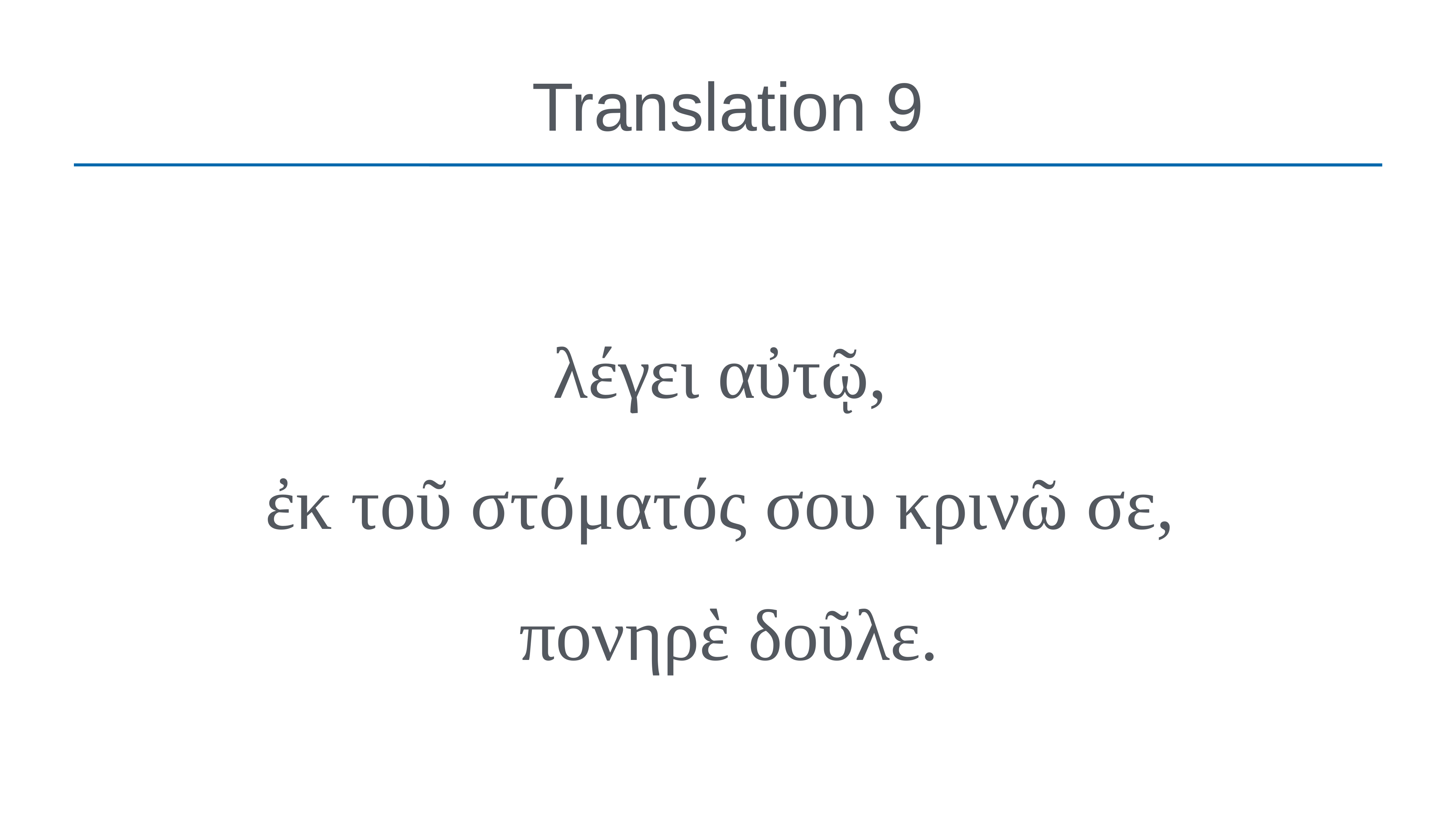

# Translation 9
λέγει αὐτῷ,
ἐκ τοῦ στόματός σου κρινῶ σε,
πονηρὲ δοῦλε.